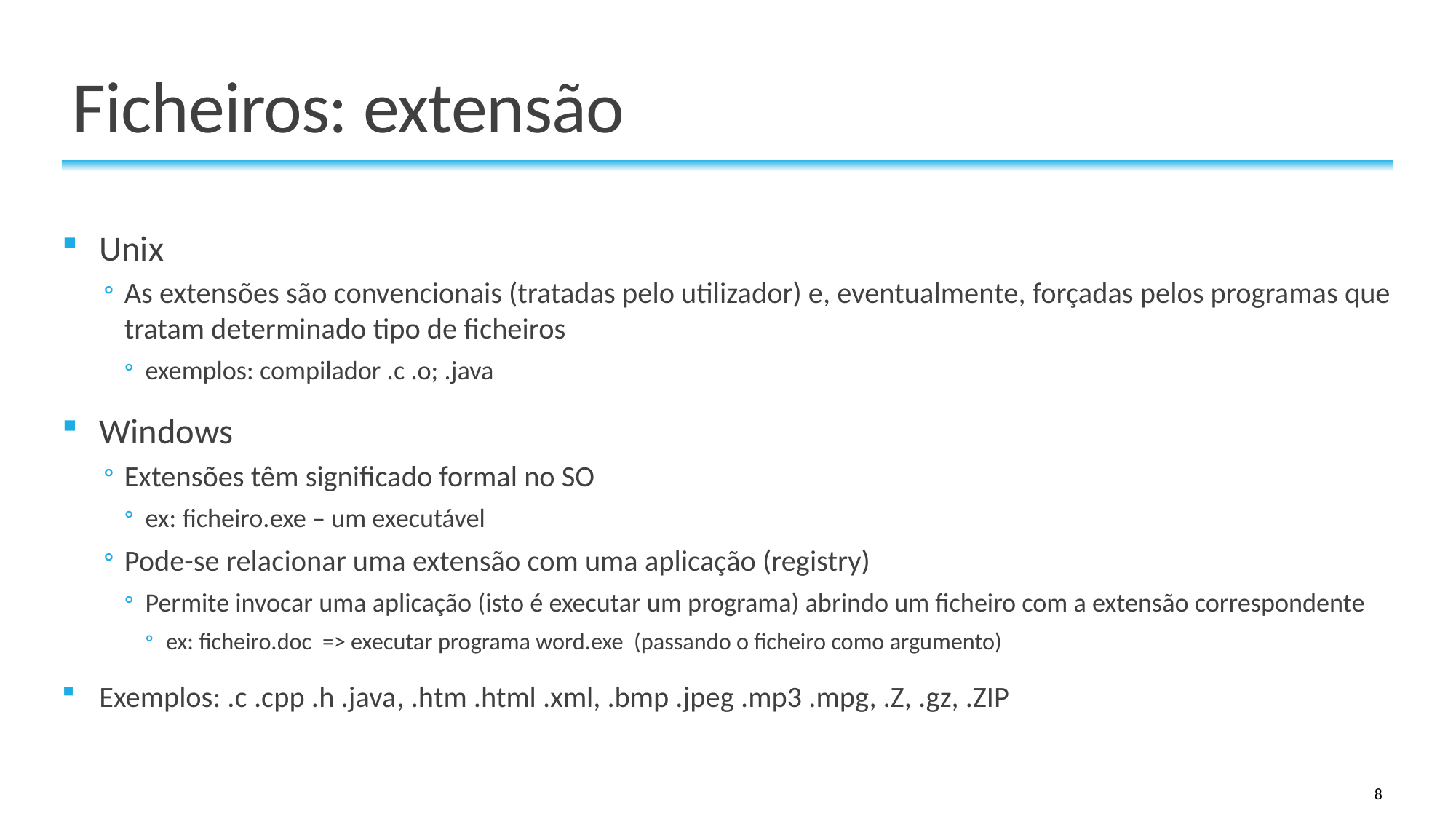

# Ficheiros: extensão
Unix
As extensões são convencionais (tratadas pelo utilizador) e, eventualmente, forçadas pelos programas que tratam determinado tipo de ficheiros
exemplos: compilador .c .o; .java
Windows
Extensões têm significado formal no SO
ex: ficheiro.exe – um executável
Pode-se relacionar uma extensão com uma aplicação (registry)
Permite invocar uma aplicação (isto é executar um programa) abrindo um ficheiro com a extensão correspondente
ex: ficheiro.doc  => executar programa word.exe  (passando o ficheiro como argumento)
Exemplos: .c .cpp .h .java, .htm .html .xml, .bmp .jpeg .mp3 .mpg, .Z, .gz, .ZIP
8